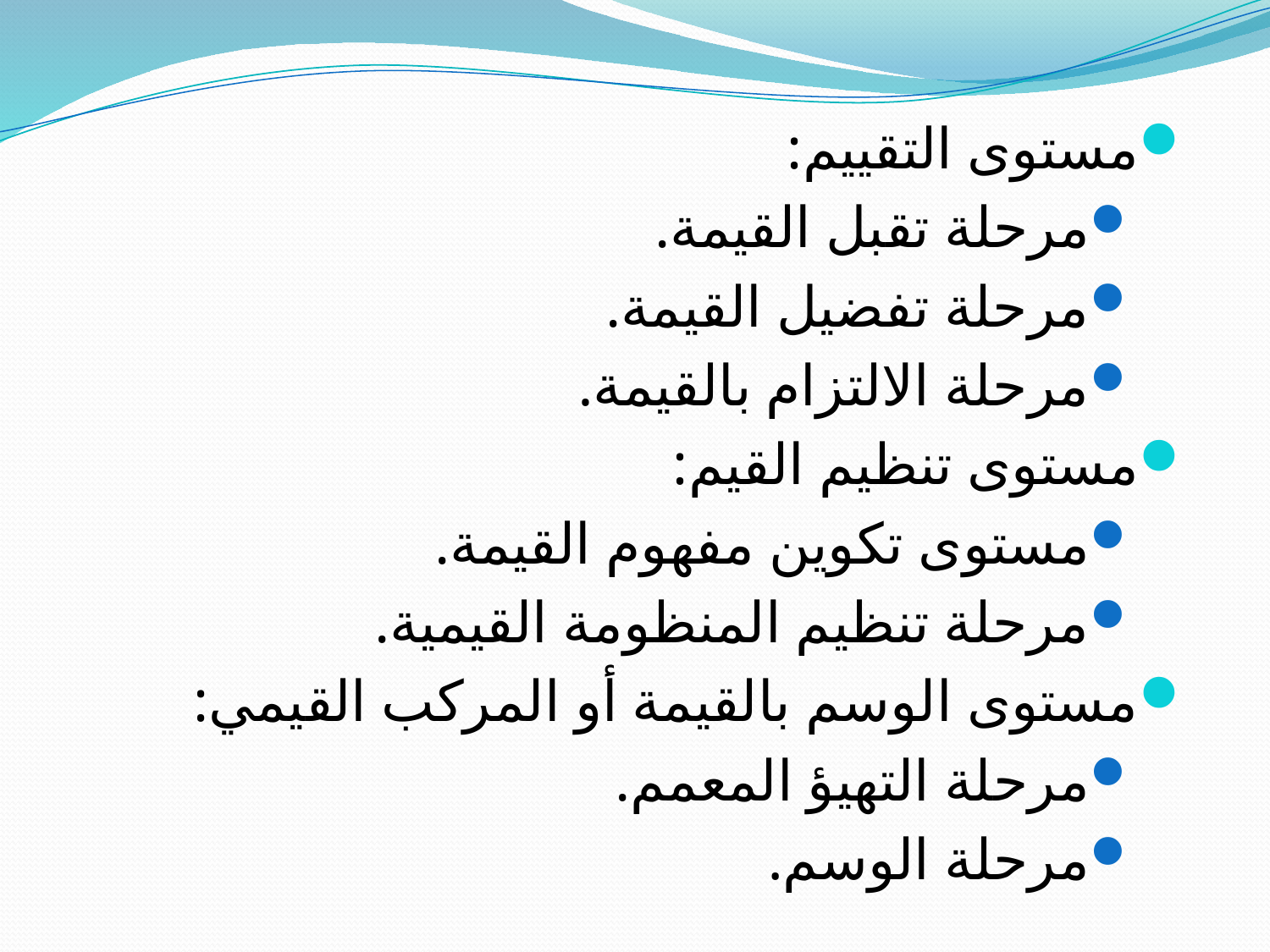

مستوى التقييم:
مرحلة تقبل القيمة.
مرحلة تفضيل القيمة.
مرحلة الالتزام بالقيمة.
مستوى تنظيم القيم:
مستوى تكوين مفهوم القيمة.
مرحلة تنظيم المنظومة القيمية.
مستوى الوسم بالقيمة أو المركب القيمي:
مرحلة التهيؤ المعمم.
مرحلة الوسم.